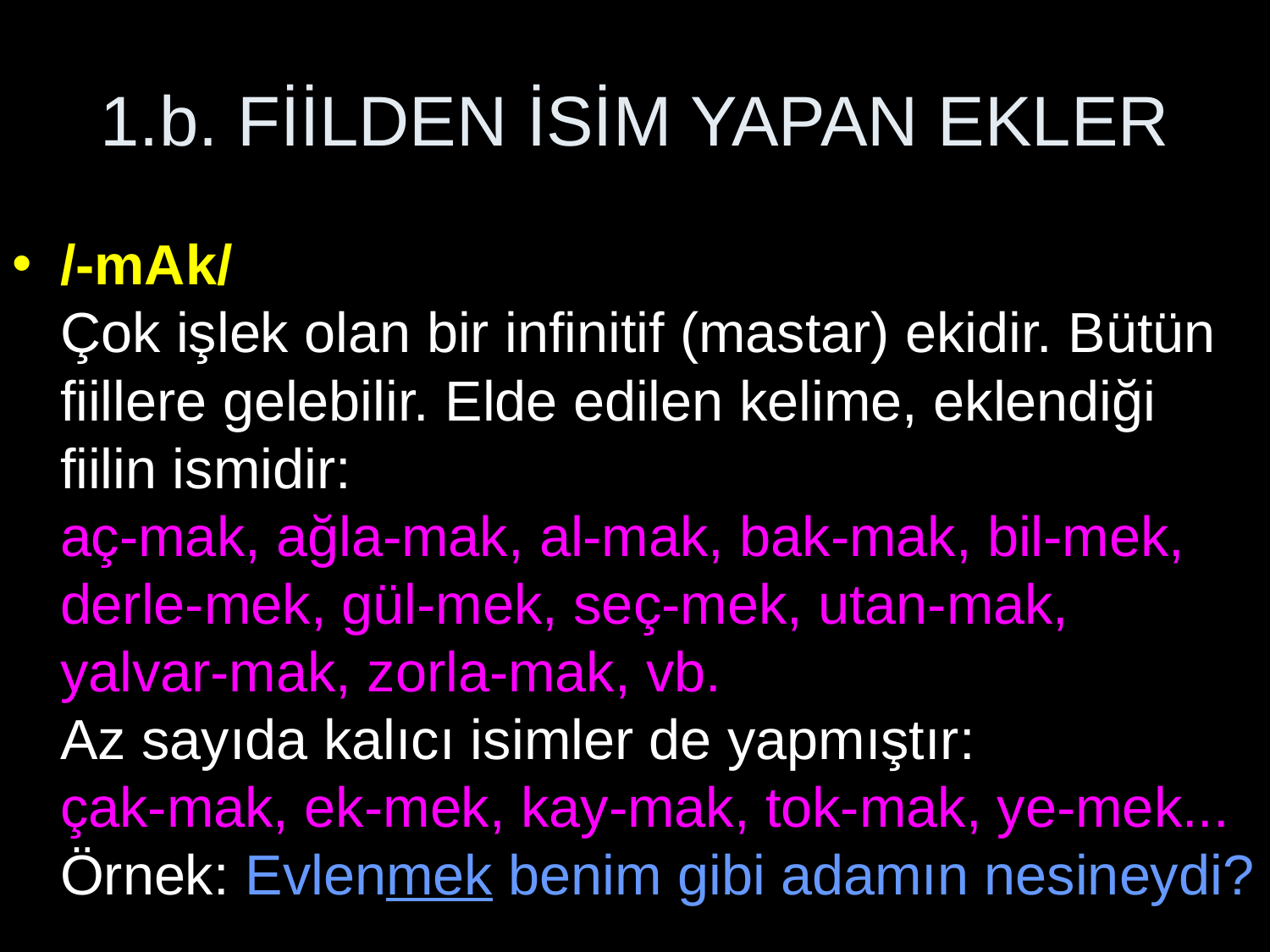

# 1.b. FİİLDEN İSİM YAPAN EKLER
/-mAk/
Çok işlek olan bir infinitif (mastar) ekidir. Bütün fiillere gelebilir. Elde edilen kelime, eklendiği fiilin ismidir:
aç-mak, ağla-mak, al-mak, bak-mak, bil-mek, derle-mek, gül-mek, seç-mek, utan-mak,
yalvar-mak, zorla-mak, vb.
Az sayıda kalıcı isimler de yapmıştır:
çak-mak, ek-mek, kay-mak, tok-mak, ye-mek...
Örnek: Evlenmek benim gibi adamın nesineydi?